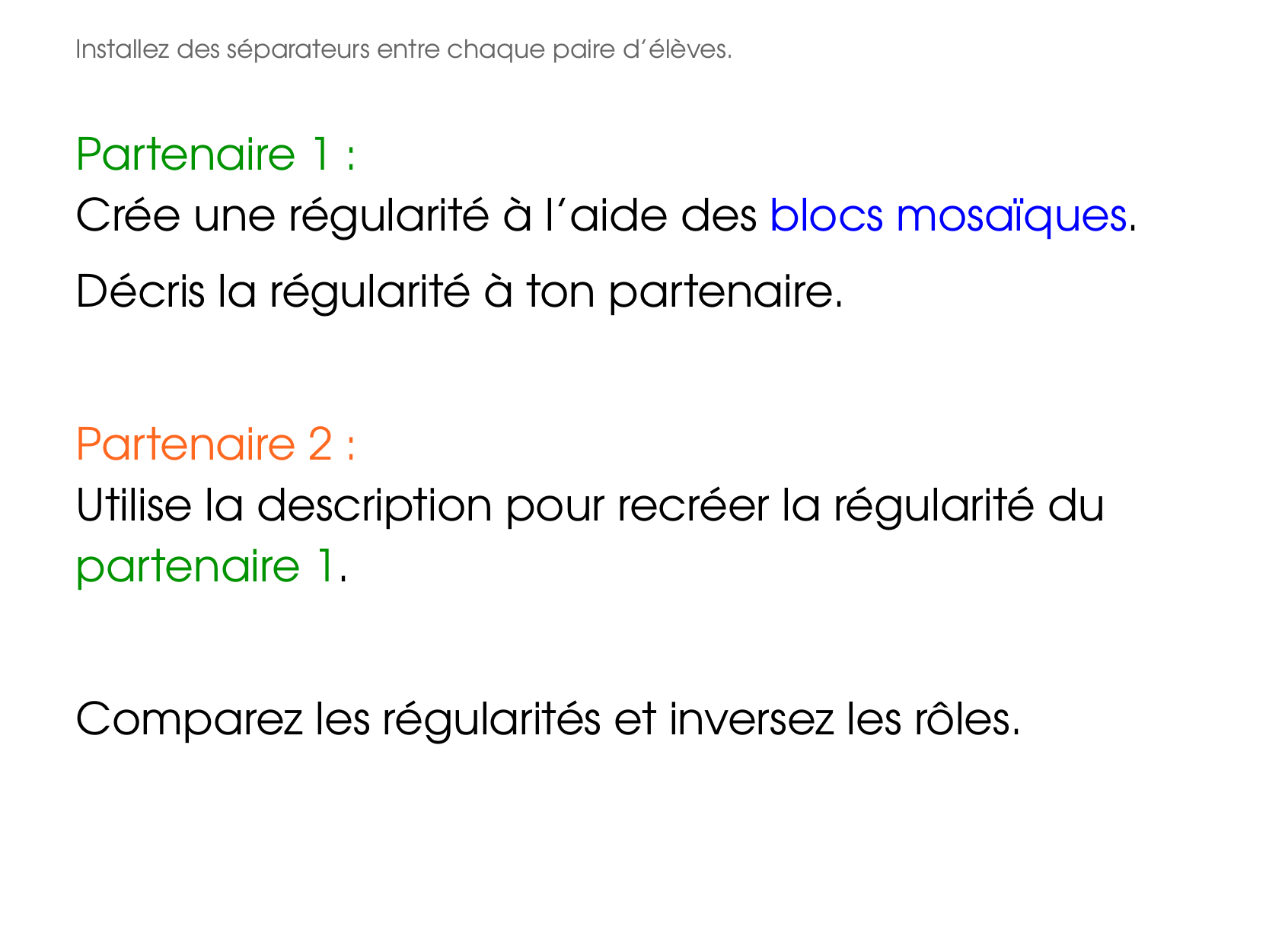

Installez des séparateurs entre chaque paire d’élèves.
Partenaire 1 :
Crée une régularité à l’aide des blocs mosaïques.
Décris la régularité à ton partenaire.

Partenaire 2 :
Utilise la description pour recréer la régularité du partenaire 1.

Comparez les régularités et inversez les rôles.